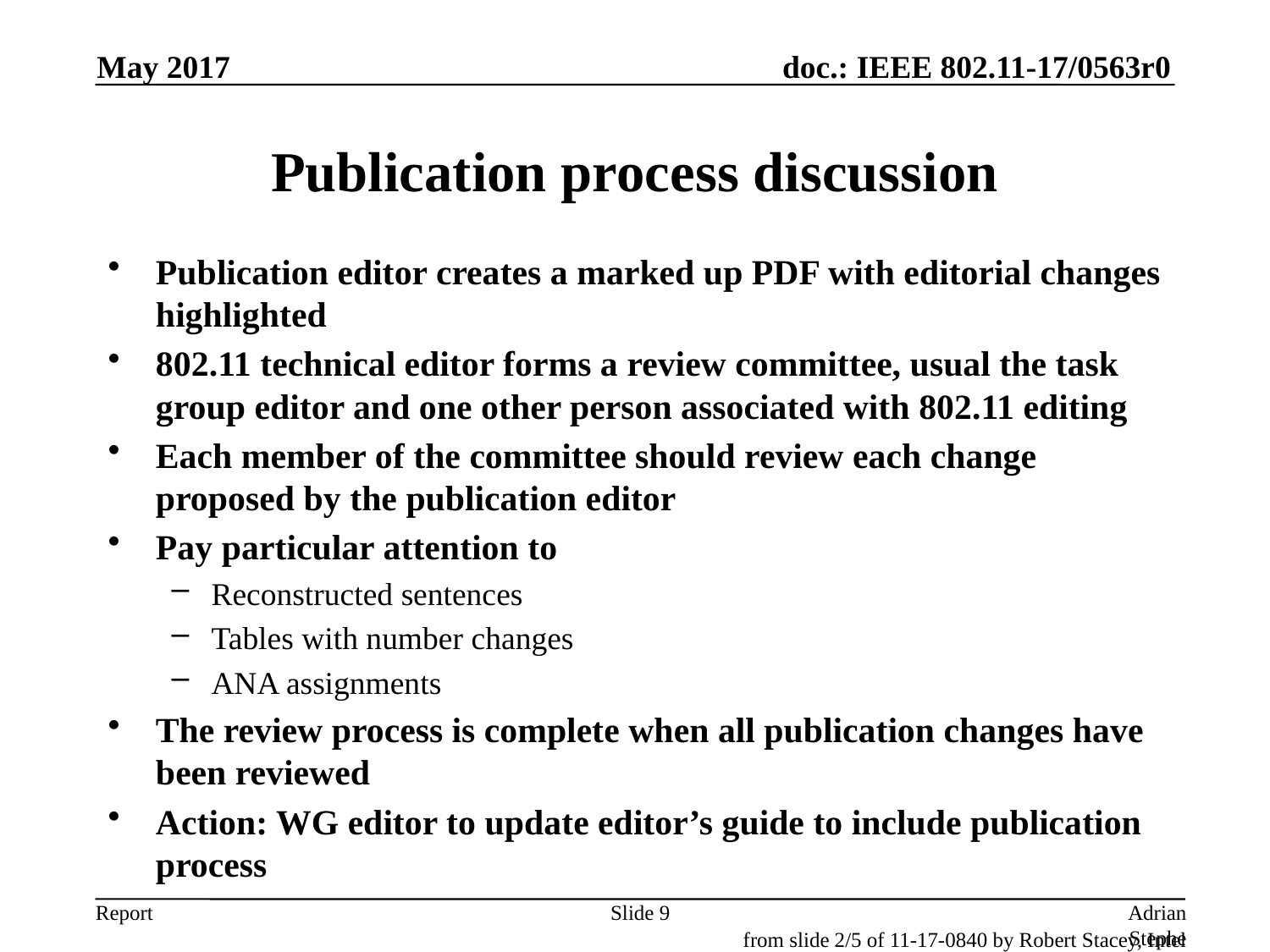

May 2017
# Publication process discussion
Publication editor creates a marked up PDF with editorial changes highlighted
802.11 technical editor forms a review committee, usual the task group editor and one other person associated with 802.11 editing
Each member of the committee should review each change proposed by the publication editor
Pay particular attention to
Reconstructed sentences
Tables with number changes
ANA assignments
The review process is complete when all publication changes have been reviewed
Action: WG editor to update editor’s guide to include publication process

Slide 9
Adrian Stephens, Intel Corporation
from slide 2/5 of 11-17-0840 by Robert Stacey, Intel